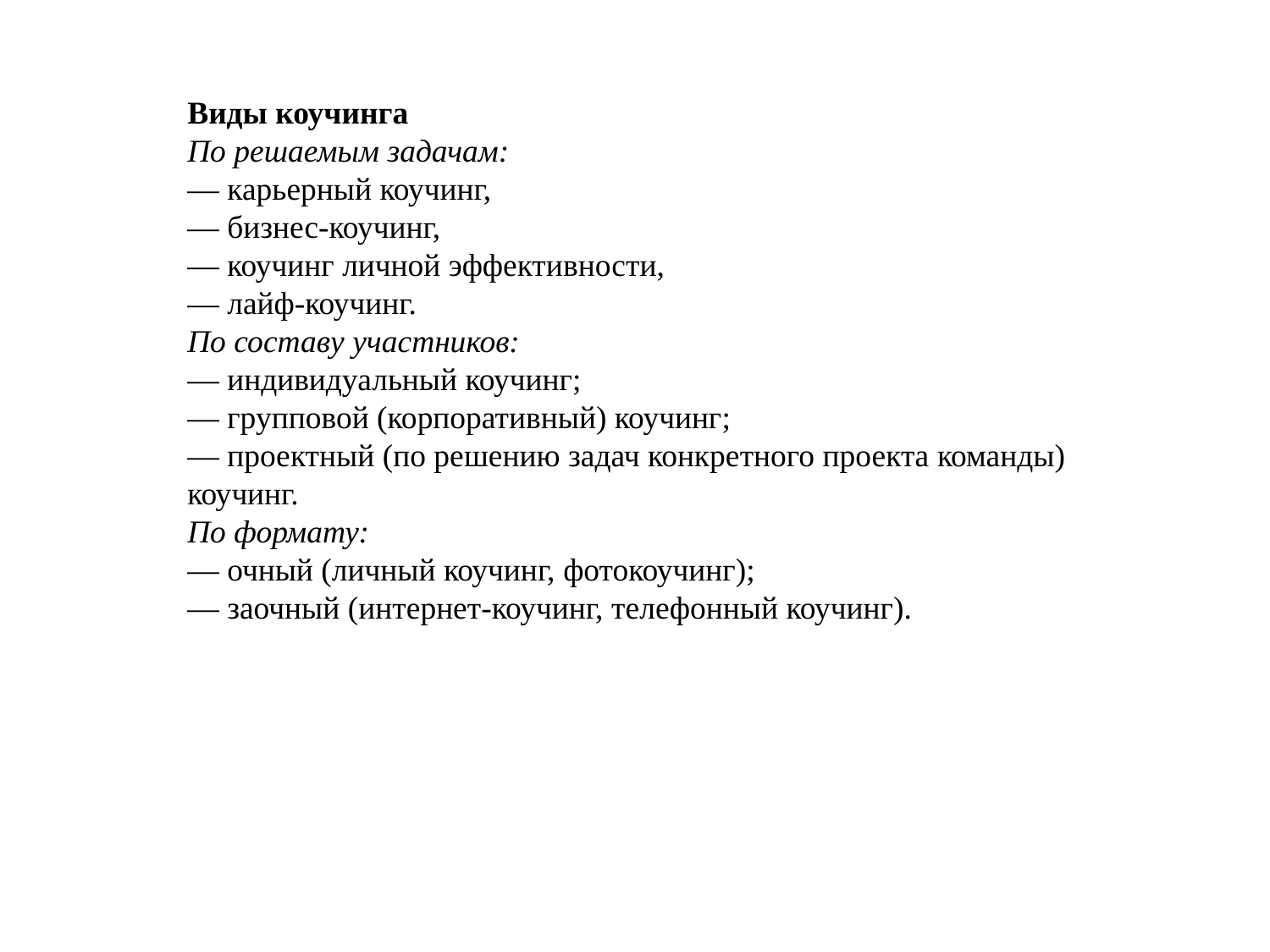

Виды коучинга
По решаемым задачам:
— карьерный коучинг,
— бизнес-коучинг,
— коучинг личной эффективности,
— лайф-коучинг.
По составу участников:
— индивидуальный коучинг;
— групповой (корпоративный) коучинг;
— проектный (по решению задач конкретного проекта команды) коучинг.
По формату:
— очный (личный коучинг, фотокоучинг);
— заочный (интернет-коучинг, телефонный коучинг).